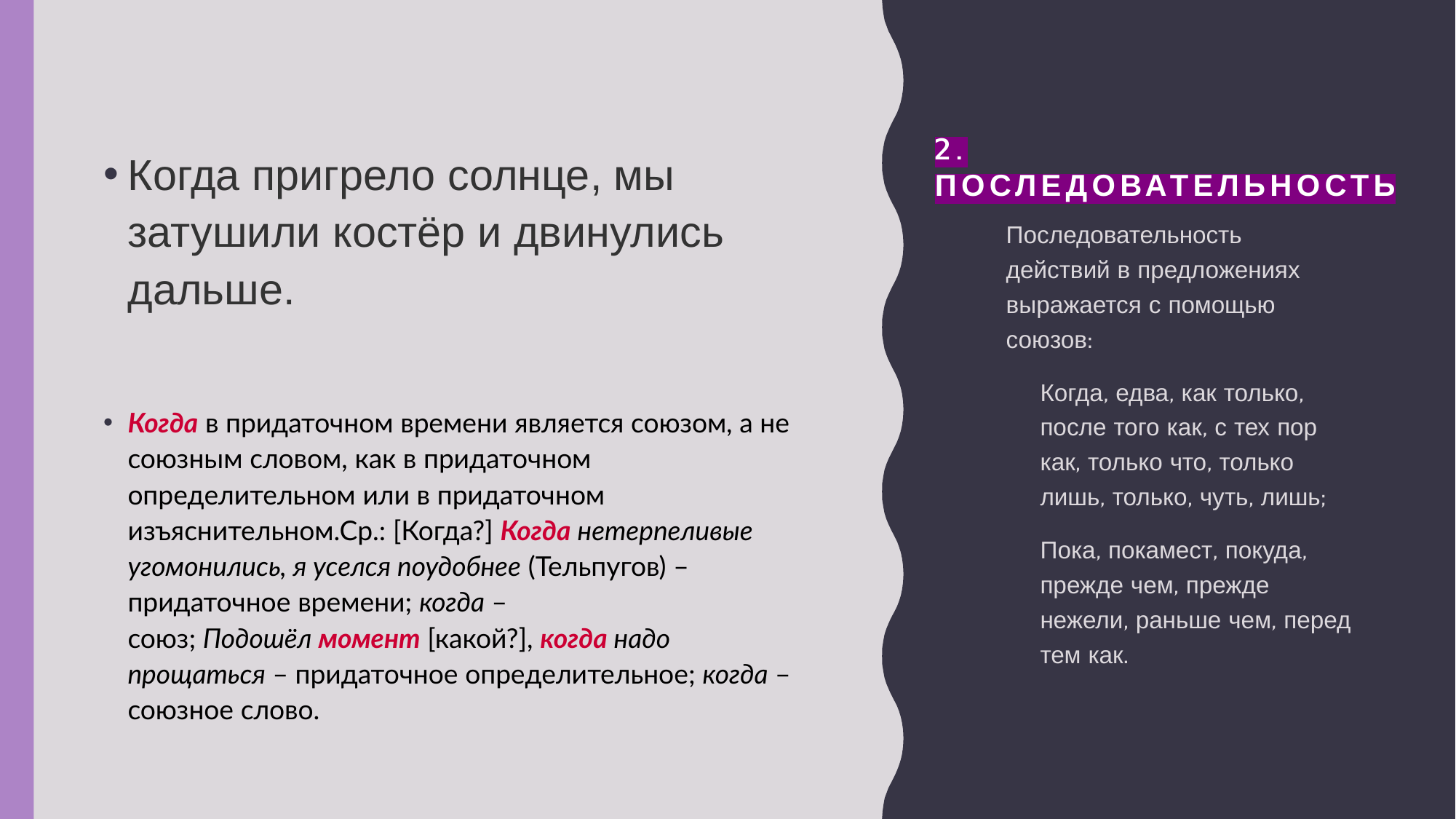

# 2. Последовательность
Когда пригрело солнце, мы затушили костёр и двинулись дальше.

Когда в придаточном времени является союзом, а не союзным словом, как в придаточном определительном или в придаточном изъяснительном.Ср.: [Когда?] Когда нетерпеливые угомонились, я уселся поудобнее (Тельпугов) – придаточное времени; когда – союз; Подошёл момент [какой?], когда надо прощаться – придаточное определительное; когда – союзное слово.

Последовательность действий в предложениях выражается с помощью союзов:
Когда, едва, как только, после того как, с тех пор как, только что, только лишь, только, чуть, лишь;
Пока, покамест, покуда, прежде чем, прежде нежели, раньше чем, перед тем как.